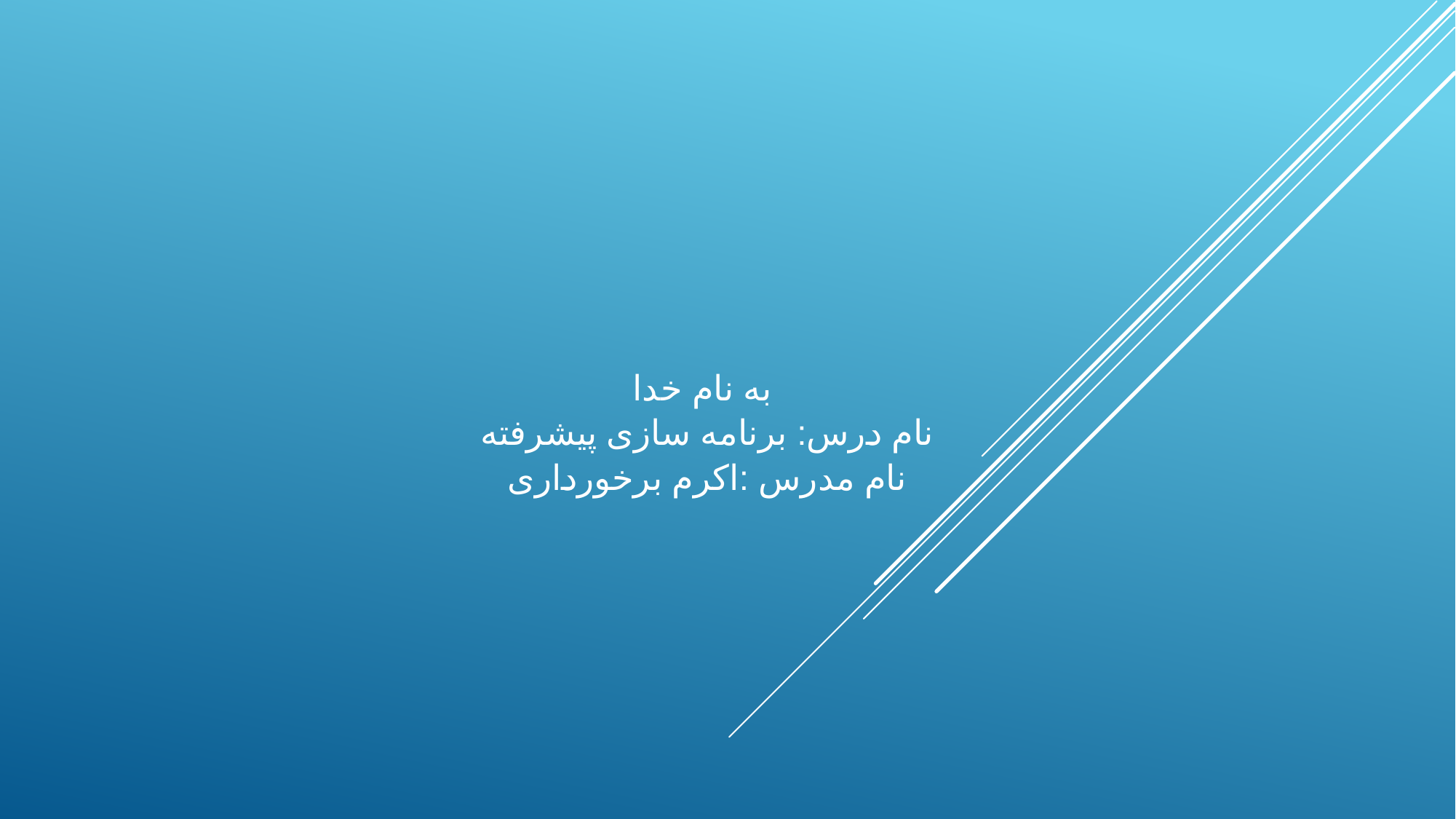

# به نام خدا نام درس: برنامه سازی پیشرفته نام مدرس :اکرم برخورداری